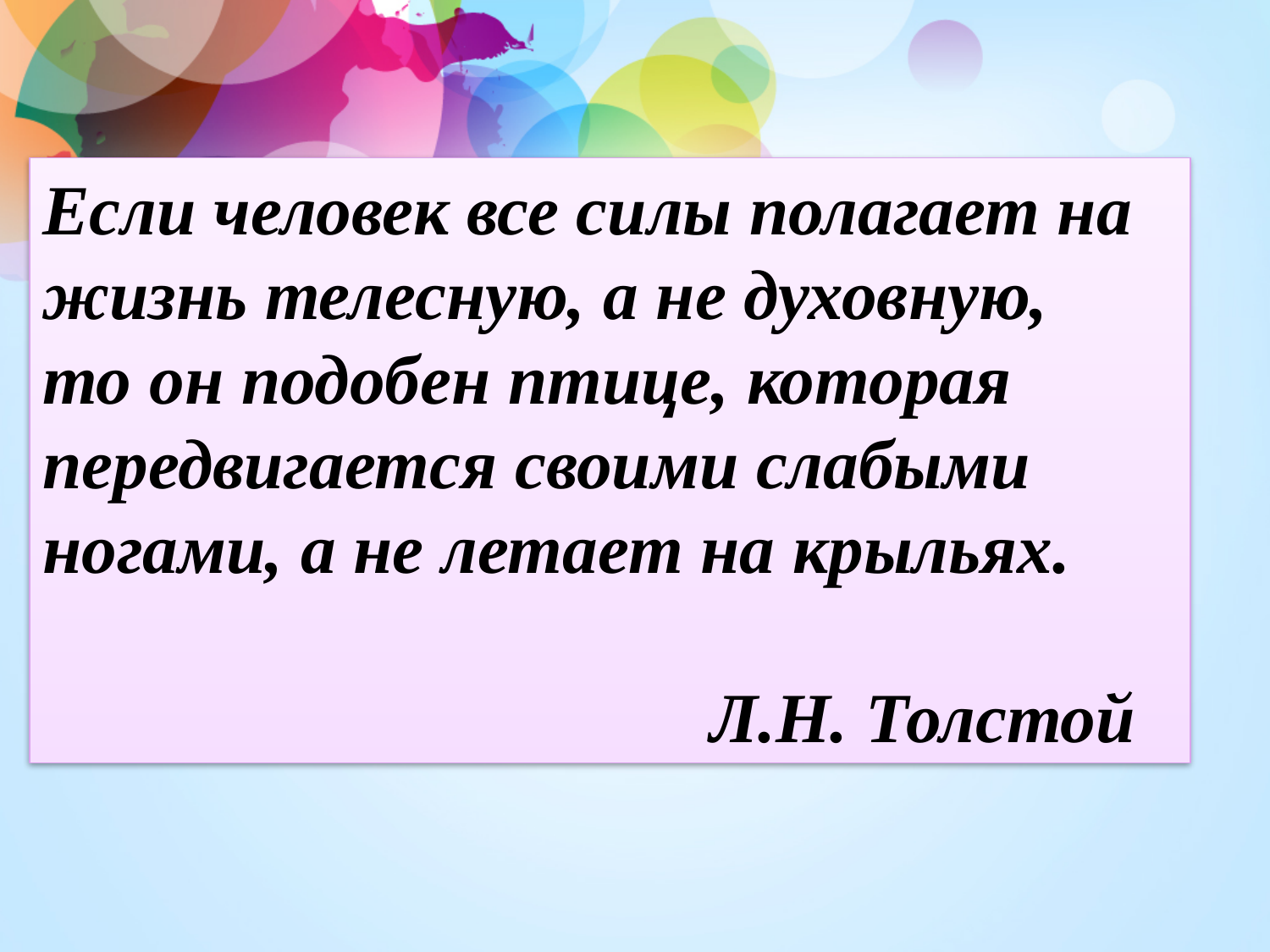

Если человек все силы полагает на жизнь телесную, а не духовную,
то он подобен птице, которая передвигается своими слабыми ногами, а не летает на крыльях.
                                      Л.Н. Толстой